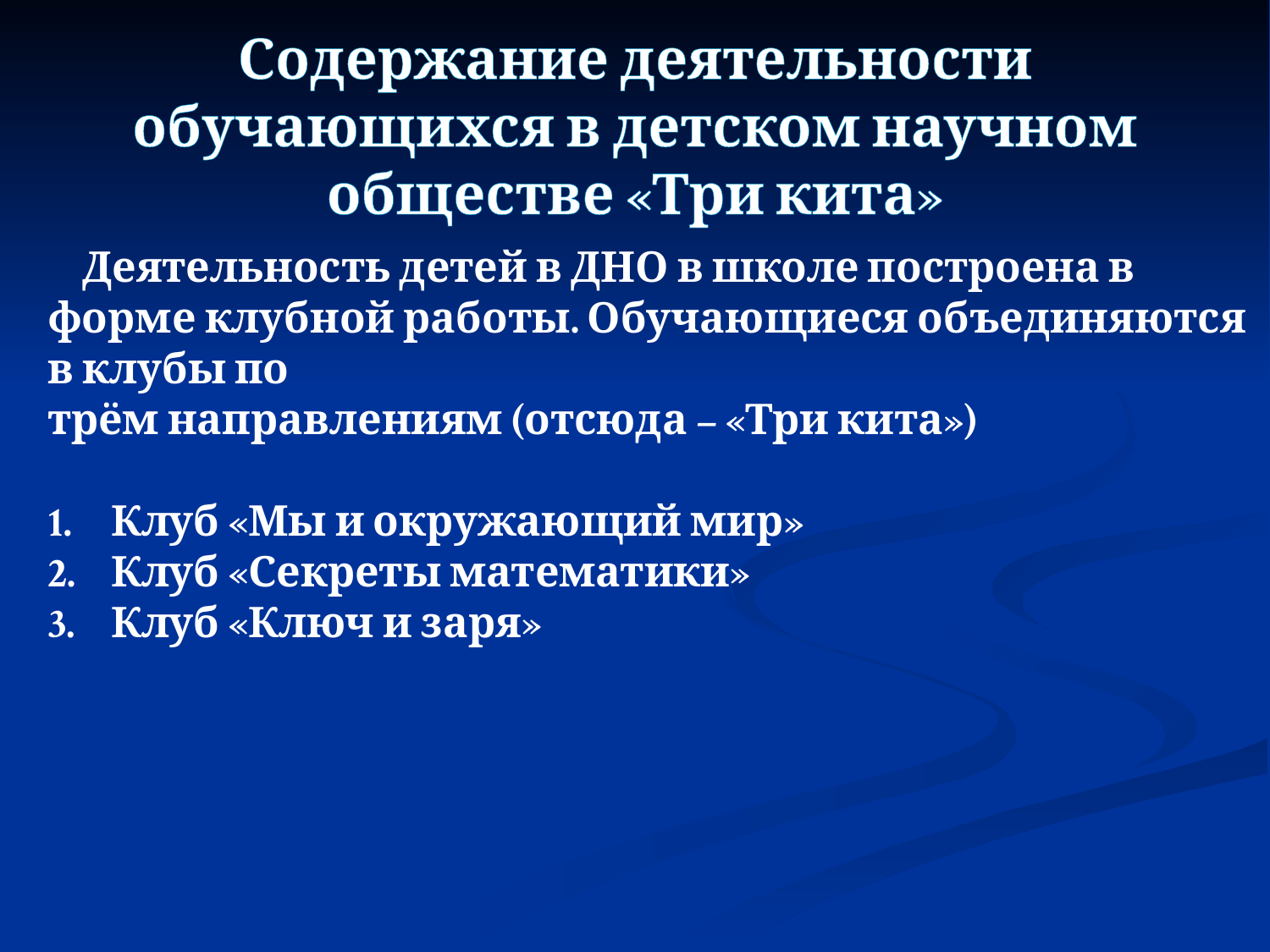

Содержание деятельности
 обучающихся в детском научном
обществе «Три кита»
    Деятельность детей в ДНО в школе построена в форме клубной работы. Обучающиеся объединяются в клубы по
трём направлениям (отсюда – «Три кита»)

Клуб «Мы и окружающий мир»
Клуб «Секреты математики»
Клуб «Ключ и заря»